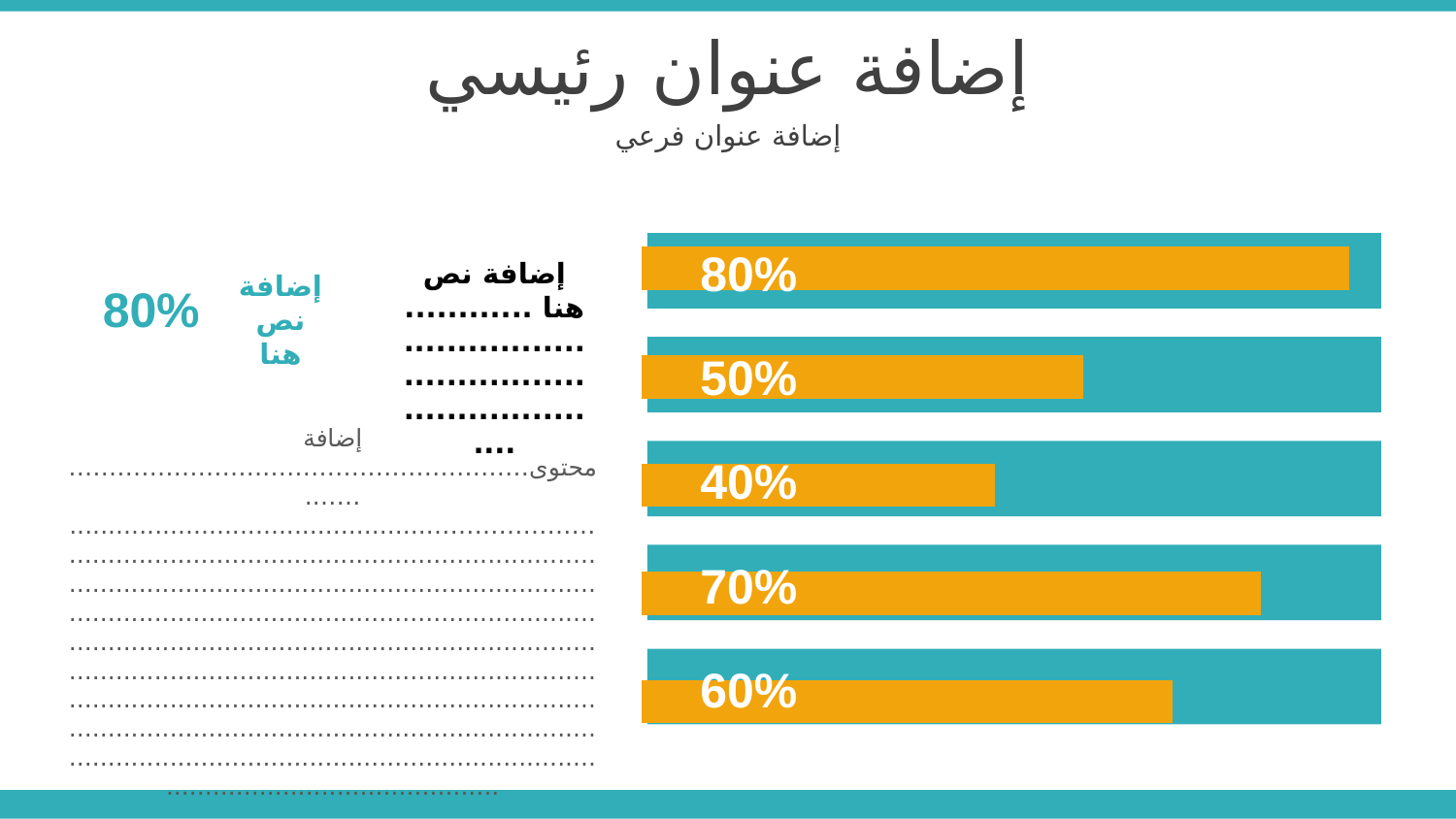

إضافة عنوان رئيسي
إضافة عنوان فرعي

### Chart

| Category | Series 1 |
|---|---|
| Category 1 | 60.0 |
| Category 2 | 70.0 |
| Category 3 | 40.0 |
| Category 4 | 50.0 |
| Category 5 | 80.0 |
80%
إضافة نص هنا ...................................................................
إضافة
نص
هنا
80%

50%
إضافة محتوى……………………………………………………….………………….........................................................................................................................................................................................................................................................................................................................................................................................................................................................................................................................................................................................................................................................

40%

70%

60%